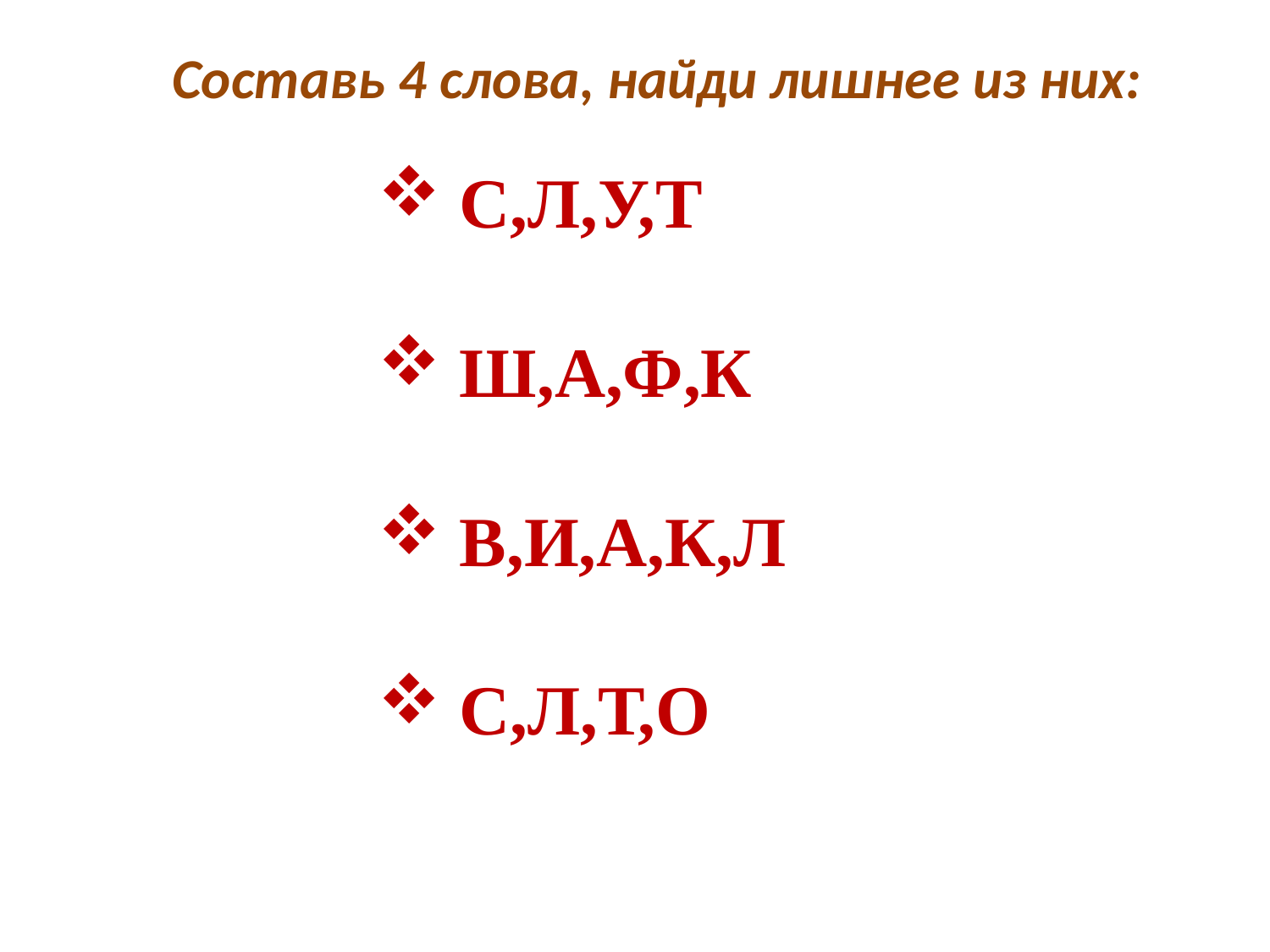

Составь 4 слова, найди лишнее из них:
 С,Л,У,Т

 Ш,А,Ф,К

 В,И,А,К,Л

 С,Л,Т,О